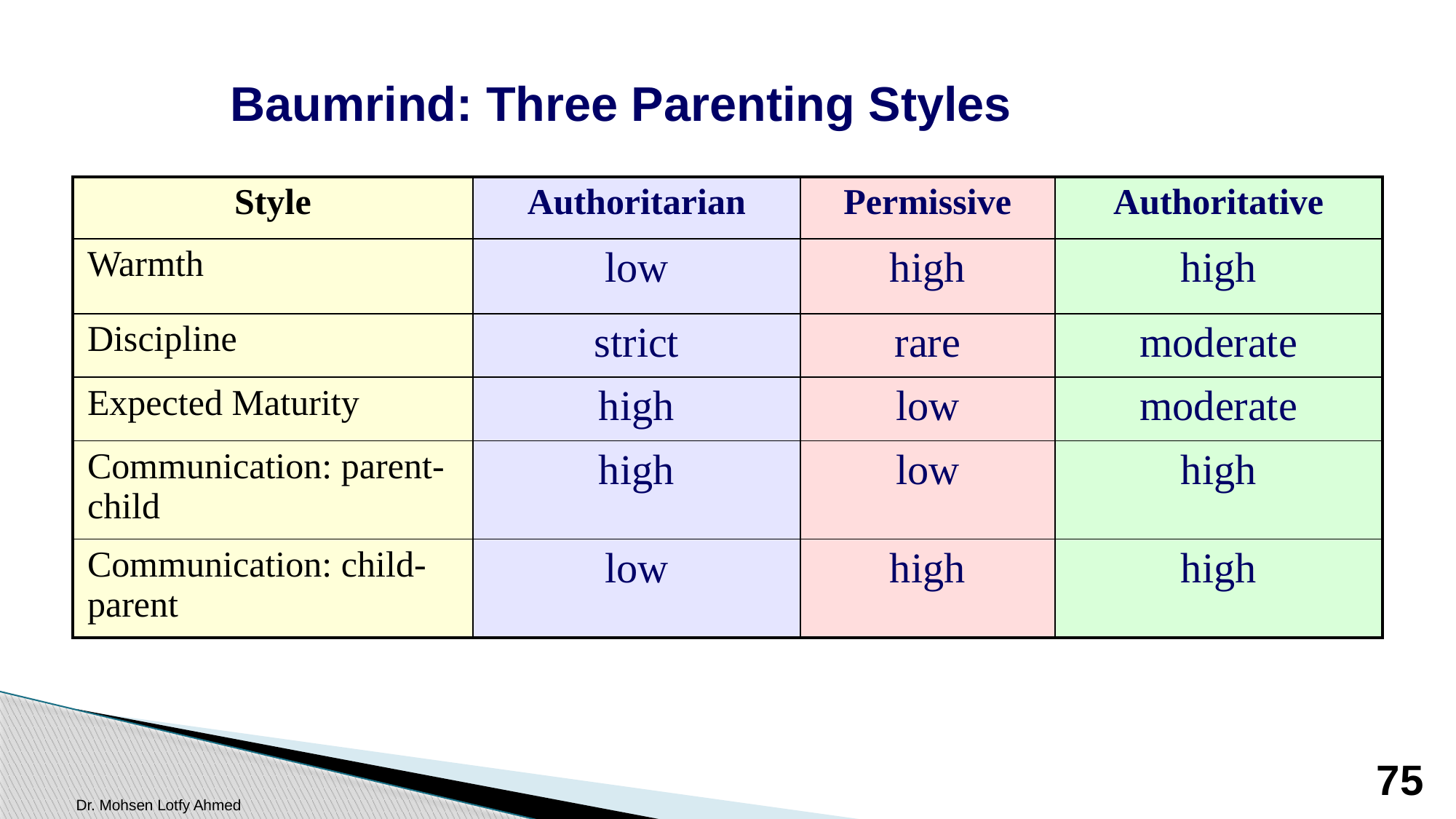

Baumrind: Three Parenting Styles
| Style | Authoritarian | Permissive | Authoritative |
| --- | --- | --- | --- |
| Warmth | low | high | high |
| Discipline | strict | rare | moderate |
| Expected Maturity | high | low | moderate |
| Communication: parent-child | high | low | high |
| Communication: child-parent | low | high | high |
75
Dr. Mohsen Lotfy Ahmed